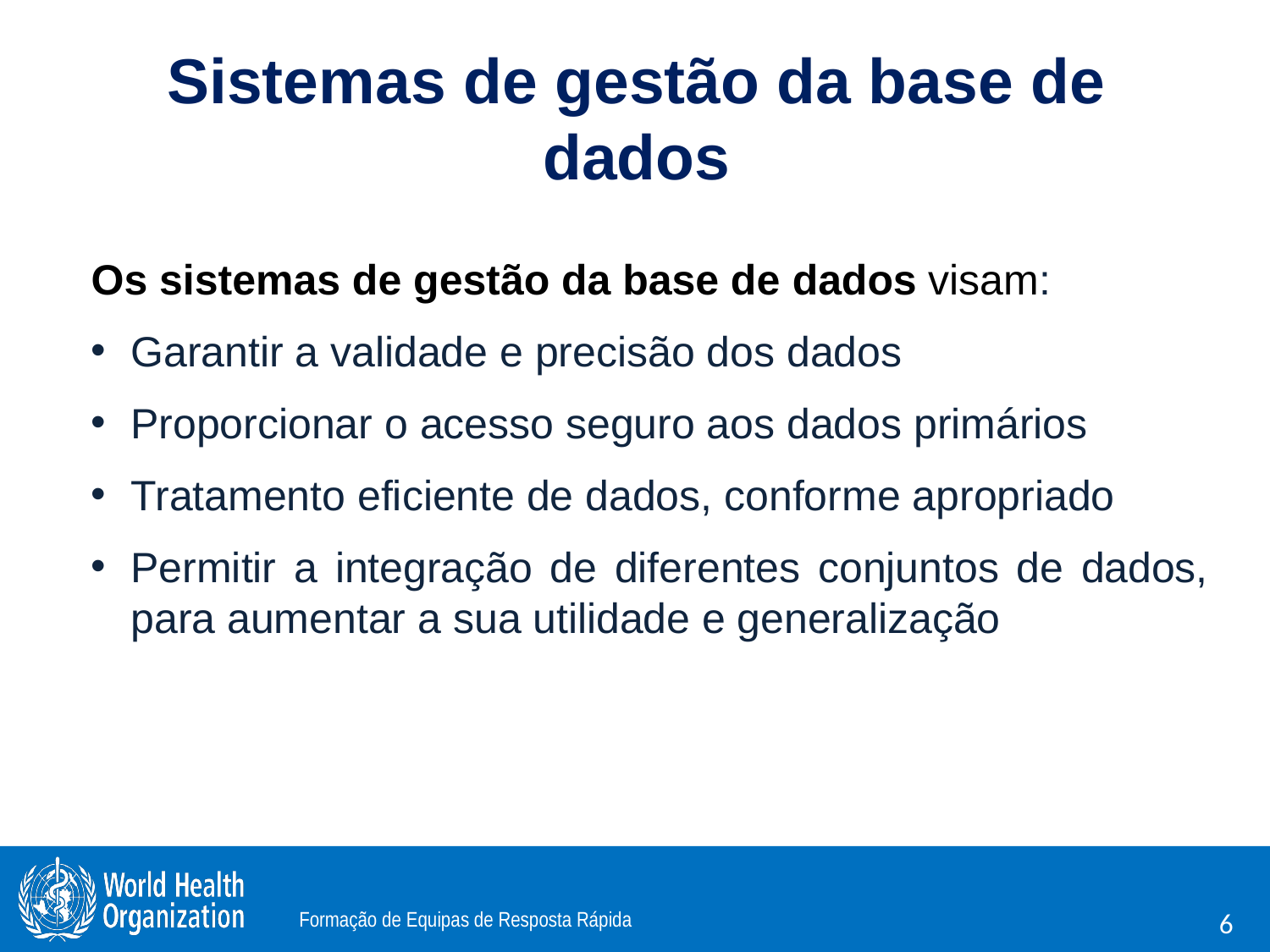

# Sistemas de gestão da base de dados
Os sistemas de gestão da base de dados visam:
Garantir a validade e precisão dos dados
Proporcionar o acesso seguro aos dados primários
Tratamento eficiente de dados, conforme apropriado
Permitir a integração de diferentes conjuntos de dados, para aumentar a sua utilidade e generalização